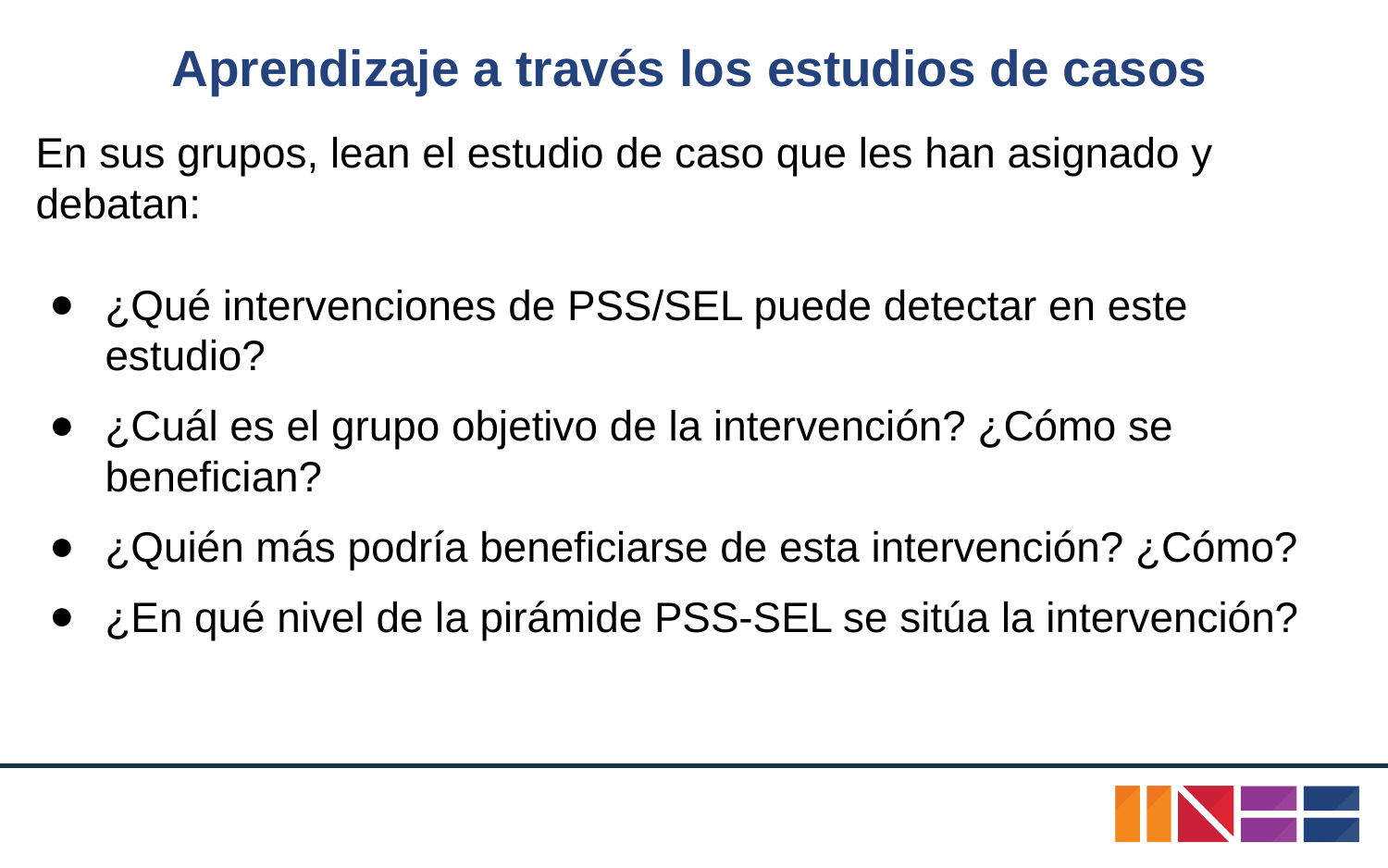

# Aprendizaje a través los estudios de casos
En sus grupos, lean el estudio de caso que les han asignado y debatan:

¿Qué intervenciones de PSS/SEL puede detectar en este estudio?
¿Cuál es el grupo objetivo de la intervención? ¿Cómo se benefician?
¿Quién más podría beneficiarse de esta intervención? ¿Cómo?
¿En qué nivel de la pirámide PSS-SEL se sitúa la intervención?